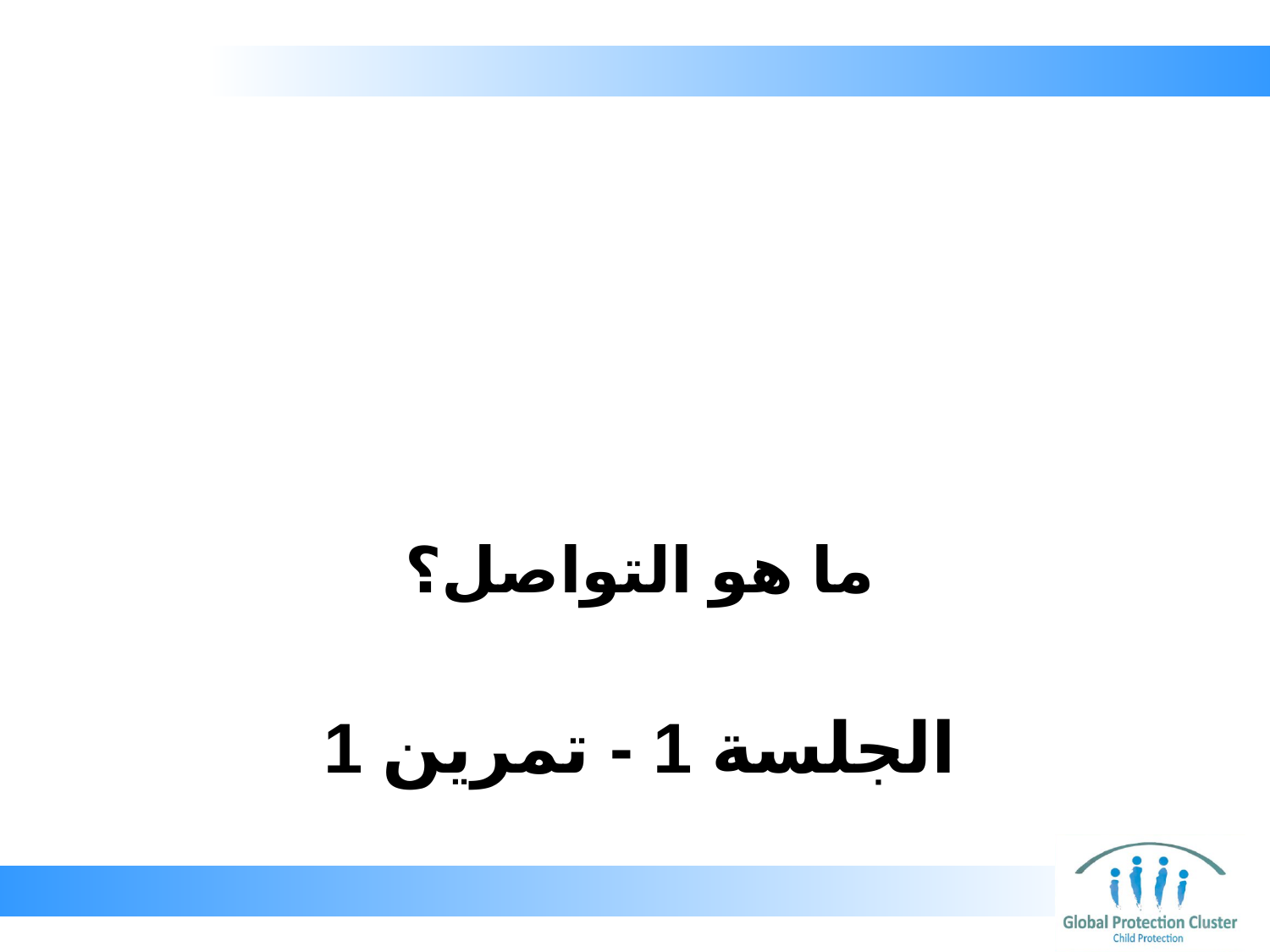

ما هو التواصل؟
# الجلسة 1 - تمرين 1